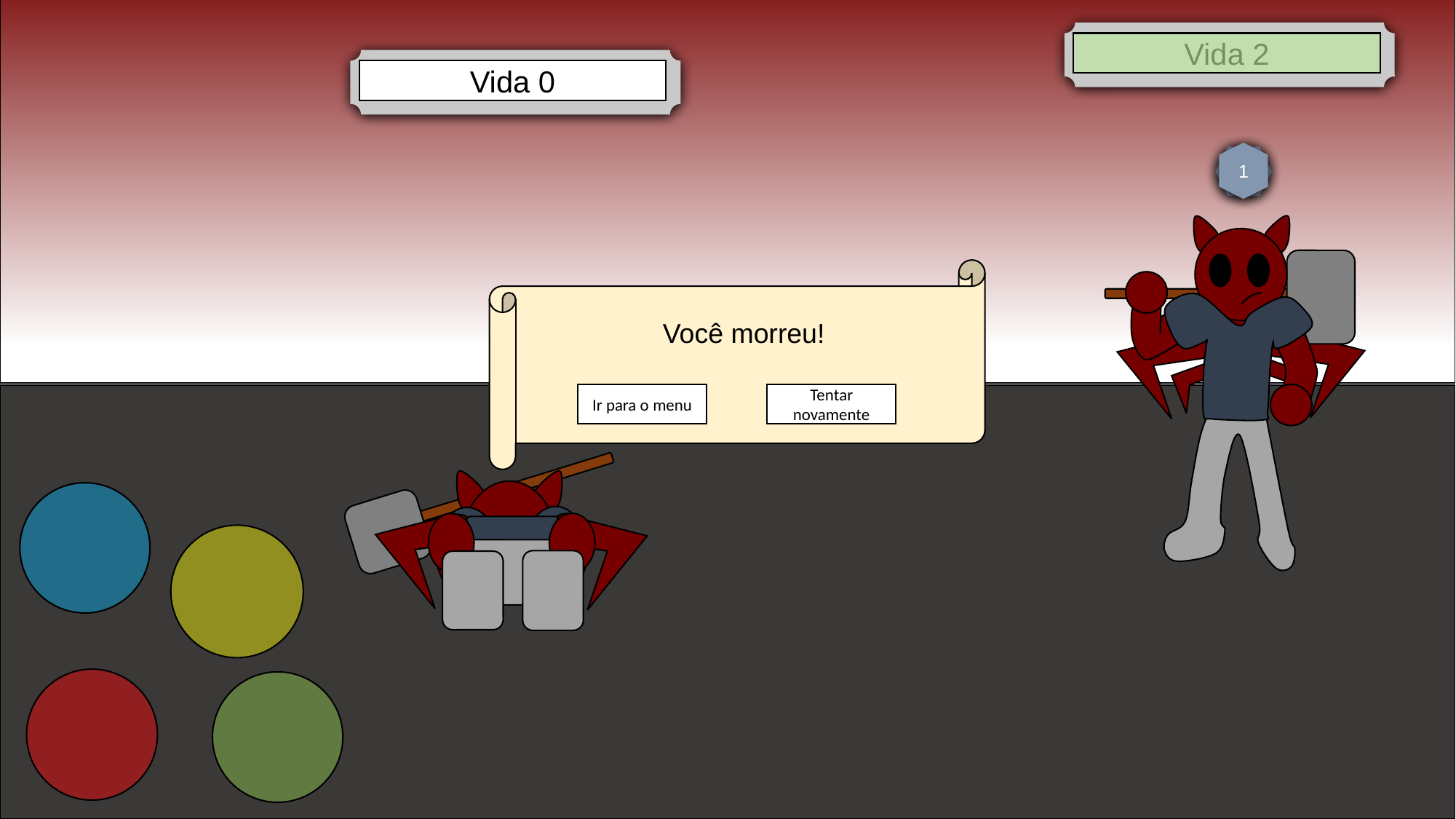

Vida 2

Vida 0
1

Você morreu!

Ir para o menu
Tentar novamente